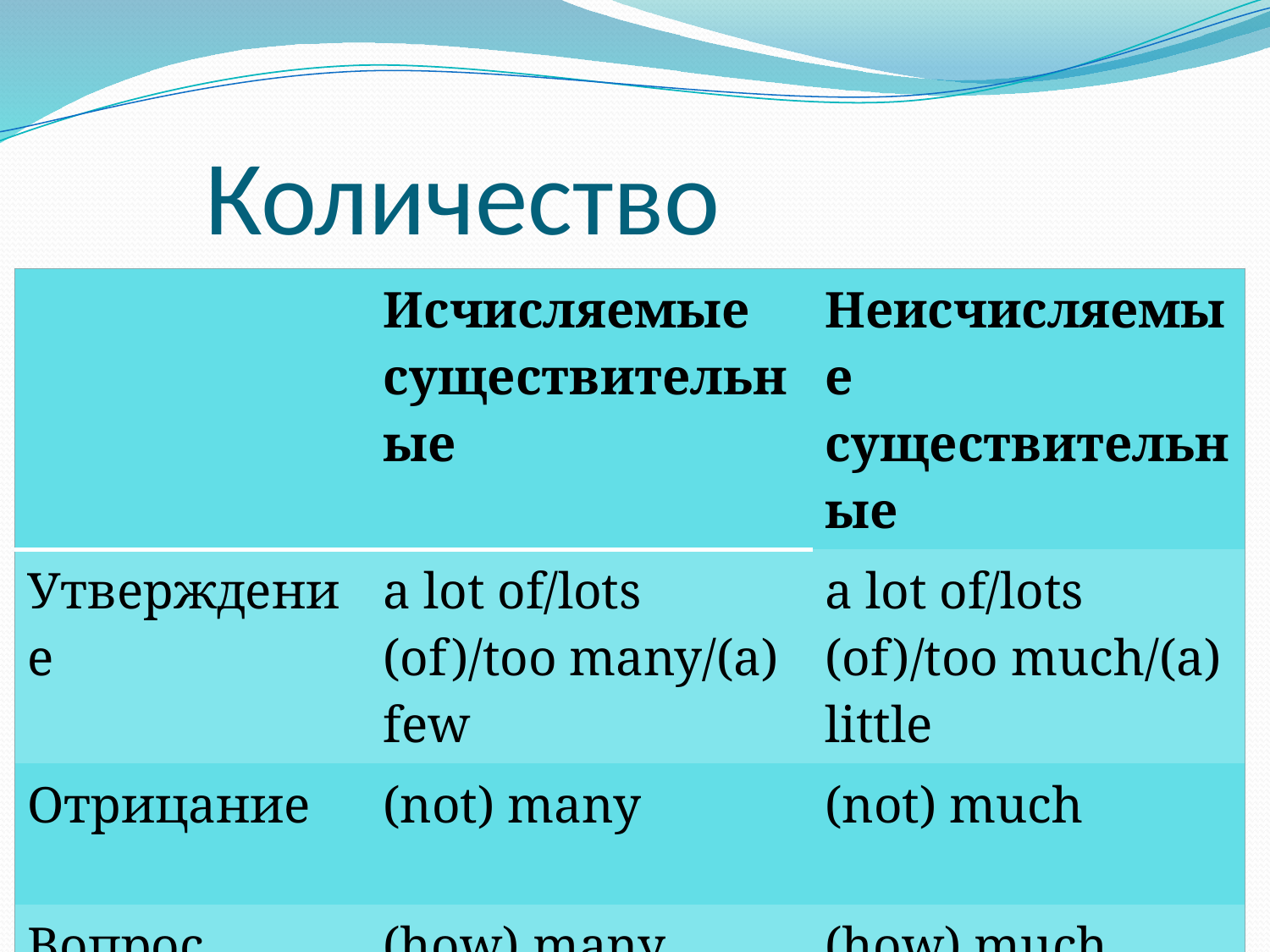

# Количество
|  | Исчисляемые существительные | Неисчисляемые существительные |
| --- | --- | --- |
| Утверждение | a lot of/lots (of)/too many/(a) few | a lot of/lots (of)/too much/(a) little |
| Отрицание | (not) many | (not) much |
| Вопрос | (how) many | (how) much |